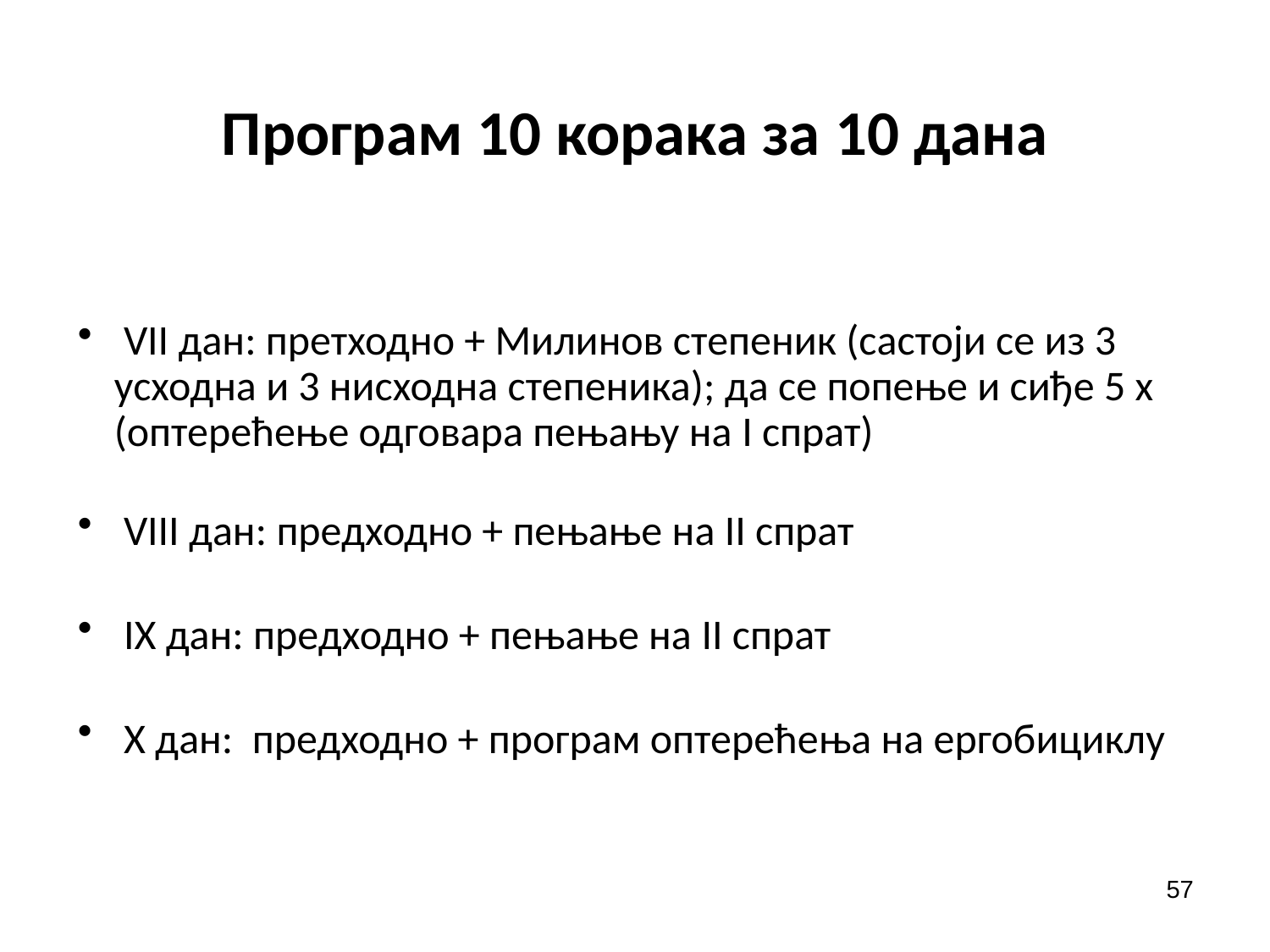

# Програм 10 корака за 10 дана
 VII дан: претходно + Милинов степеник (састоји се из 3 усходна и 3 нисходна степеника); да се попење и сиђе 5 x (оптерећење одговара пењању на I спрат)
 VIII дан: предходно + пењање на II спрат
 IX дан: предходно + пењање на II спрат
 X дан:  предходно + програм оптерећења на ергобициклу
57